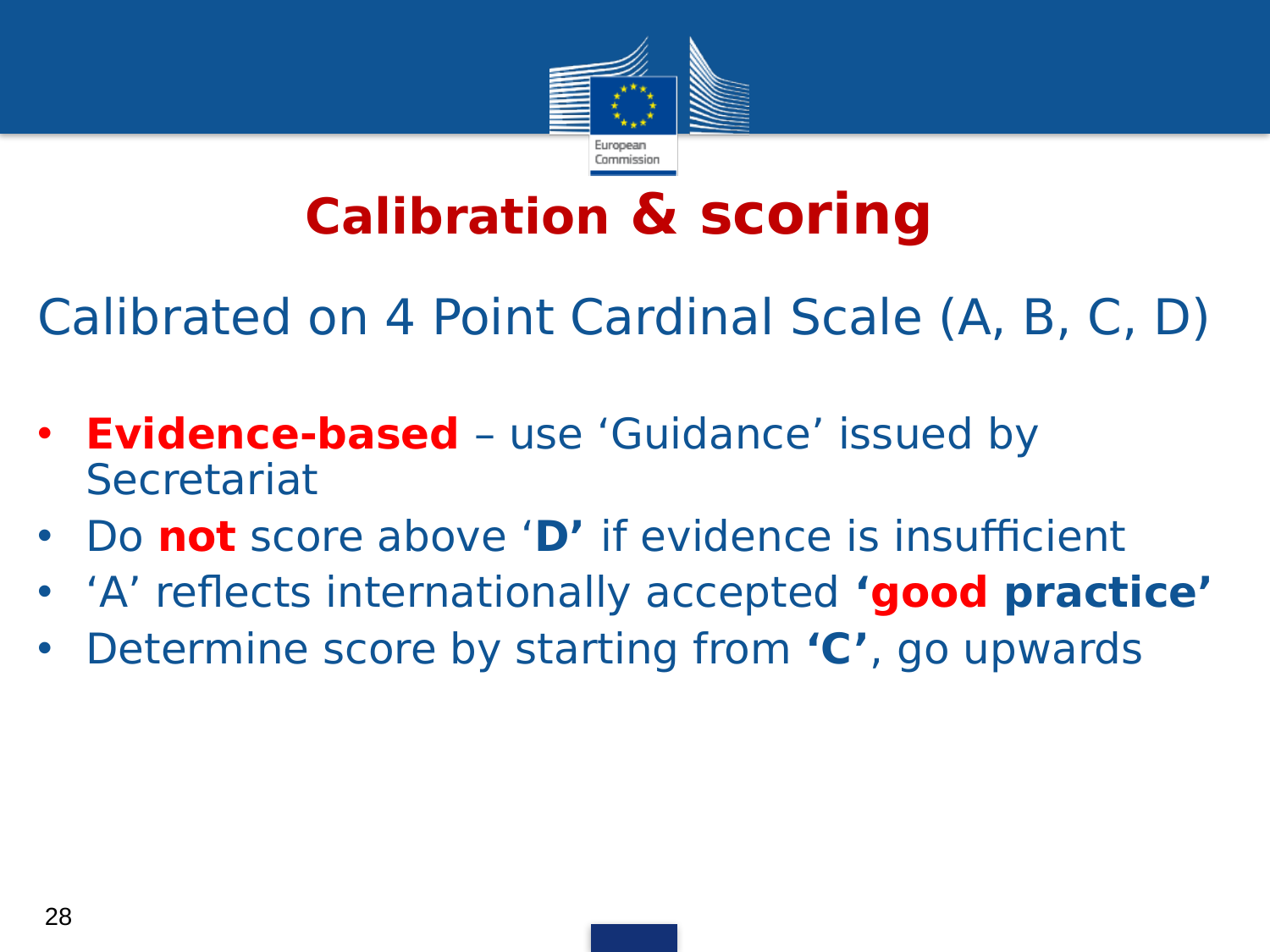

Calibration & scoring
Calibrated on 4 Point Cardinal Scale (A, B, C, D)

Evidence-based – use ‘Guidance’ issued by Secretariat
Do not score above ‘D’ if evidence is insufficient
‘A’ reflects internationally accepted ‘good practice’
Determine score by starting from ‘C’, go upwards

28